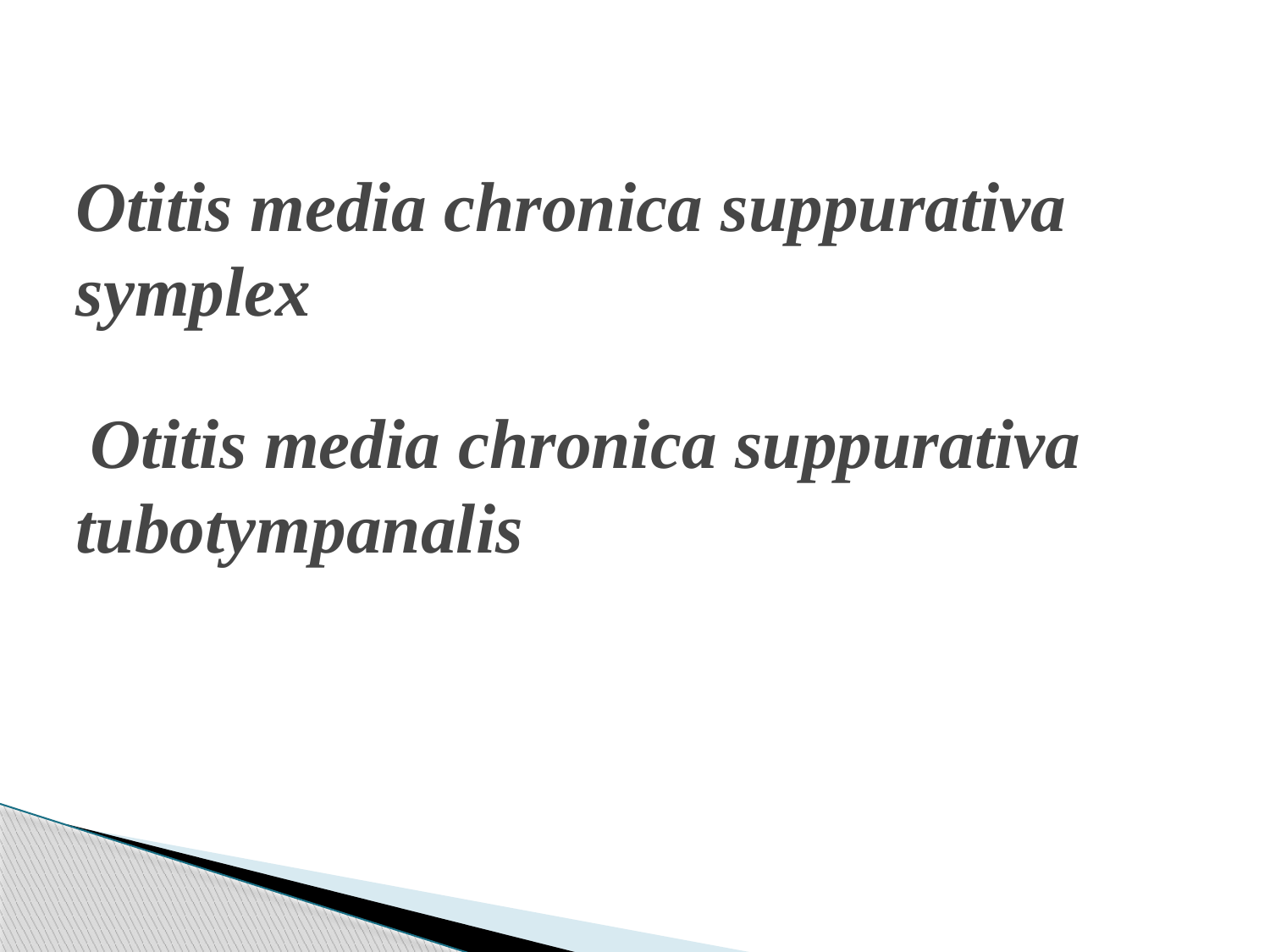

# Otitis media chronica suppurativa symplex Otitis media chronica suppurativa tubotympanalis